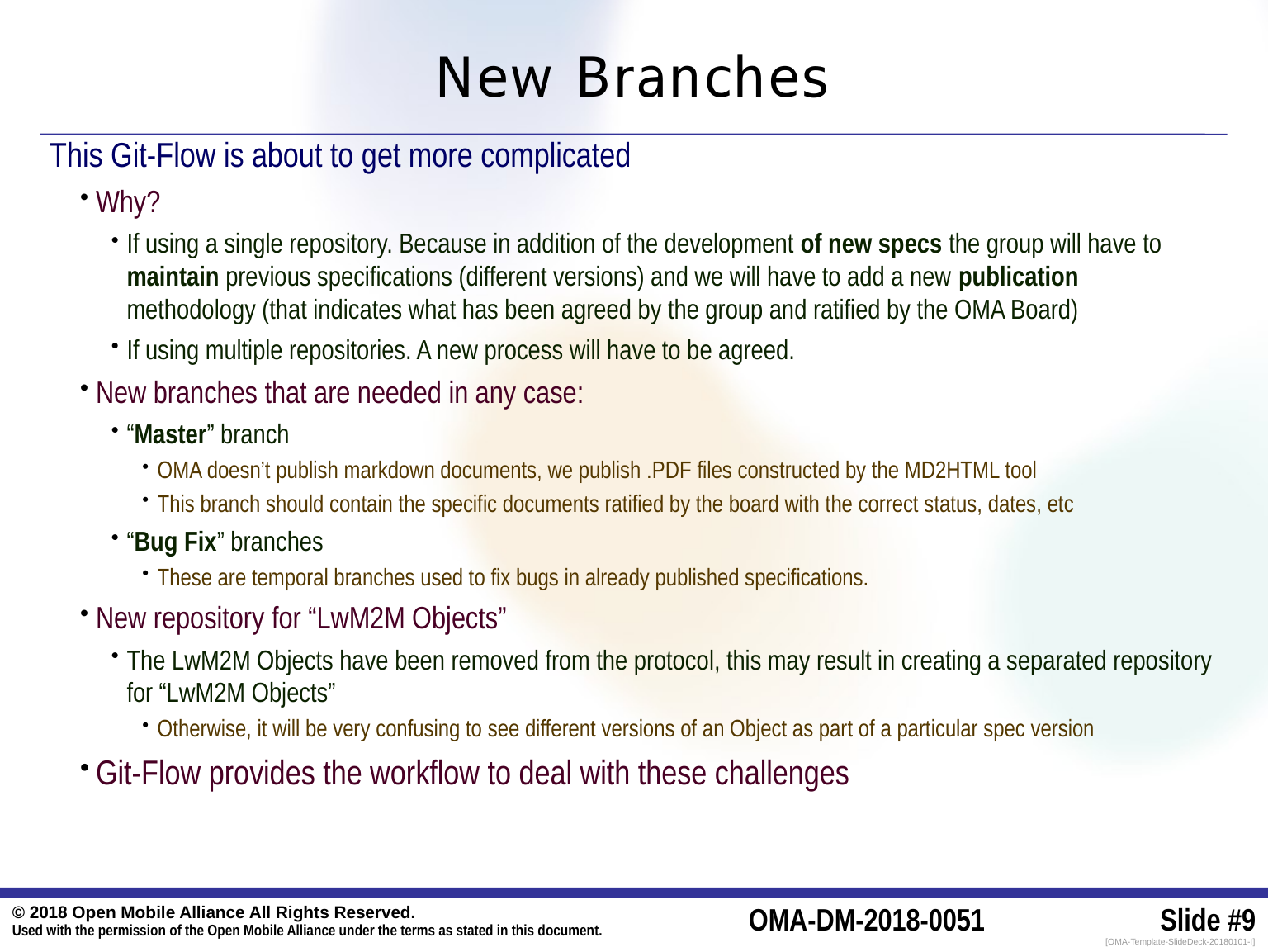

# New Branches
This Git-Flow is about to get more complicated
Why?
If using a single repository. Because in addition of the development of new specs the group will have to maintain previous specifications (different versions) and we will have to add a new publication methodology (that indicates what has been agreed by the group and ratified by the OMA Board)
If using multiple repositories. A new process will have to be agreed.
New branches that are needed in any case:
“Master” branch
OMA doesn’t publish markdown documents, we publish .PDF files constructed by the MD2HTML tool
This branch should contain the specific documents ratified by the board with the correct status, dates, etc
“Bug Fix” branches
These are temporal branches used to fix bugs in already published specifications.
New repository for “LwM2M Objects”
The LwM2M Objects have been removed from the protocol, this may result in creating a separated repository for “LwM2M Objects”
Otherwise, it will be very confusing to see different versions of an Object as part of a particular spec version
Git-Flow provides the workflow to deal with these challenges